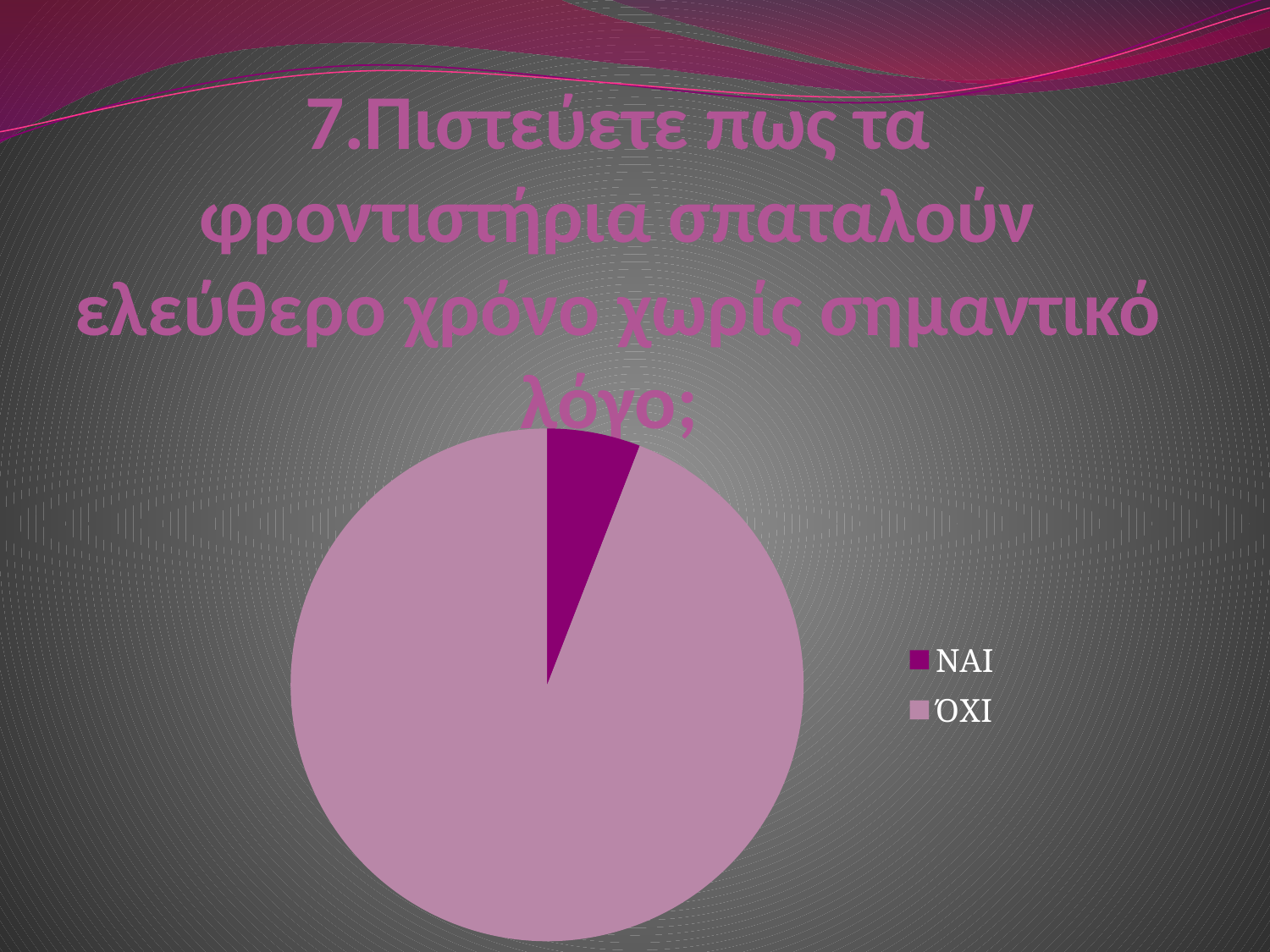

# 7.Πιστεύετε πως τα φροντιστήρια σπαταλούν ελεύθερο χρόνο χωρίς σημαντικό λόγο;

### Chart

| Category | Πωλήσεις |
|---|---|
| ΝΑΙ | 0.2 |
| ΌΧΙ | 3.2 |